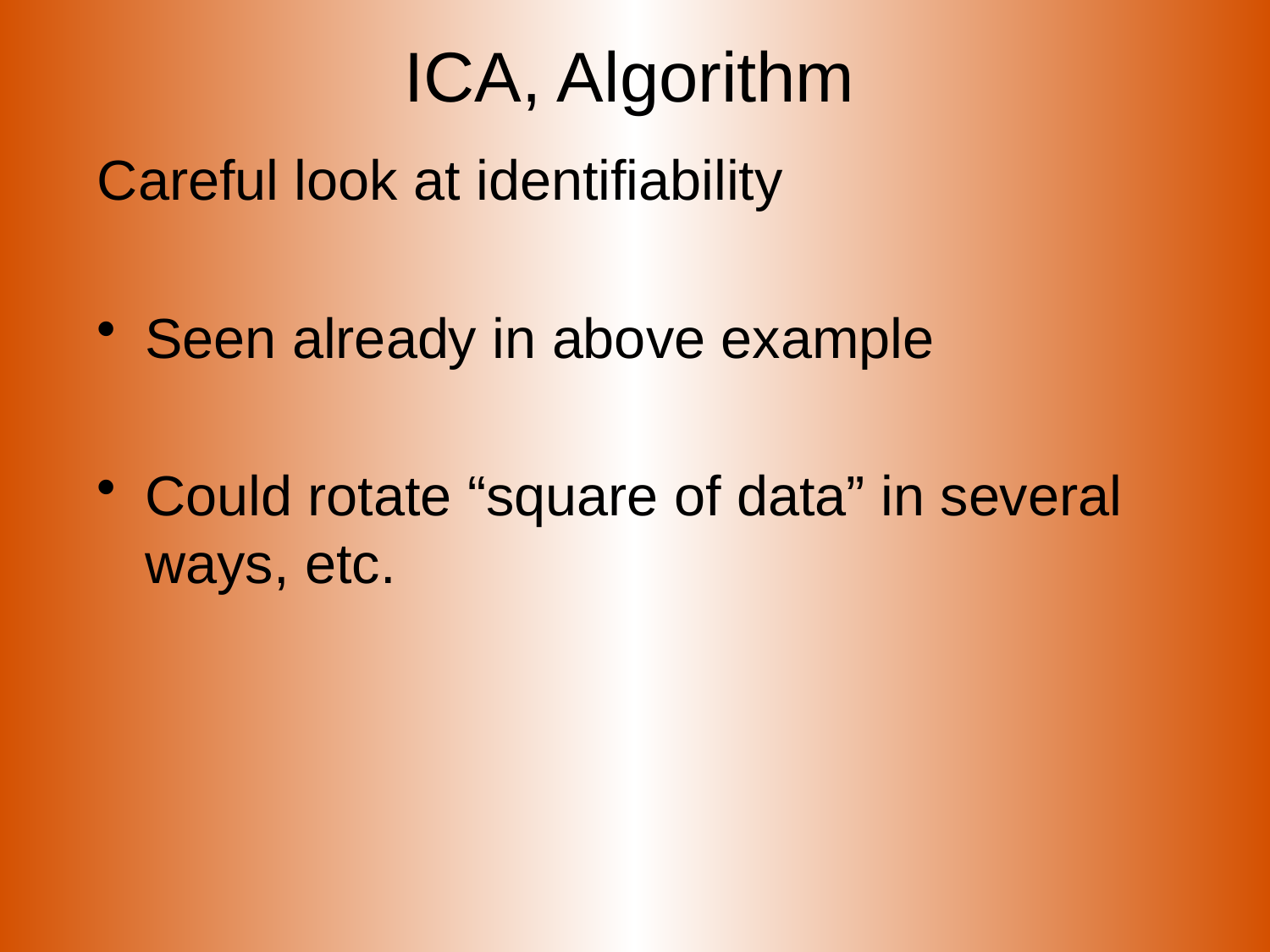

# ICA, Algorithm
Careful look at identifiability

Seen already in above example

Could rotate “square of data” in several ways, etc.